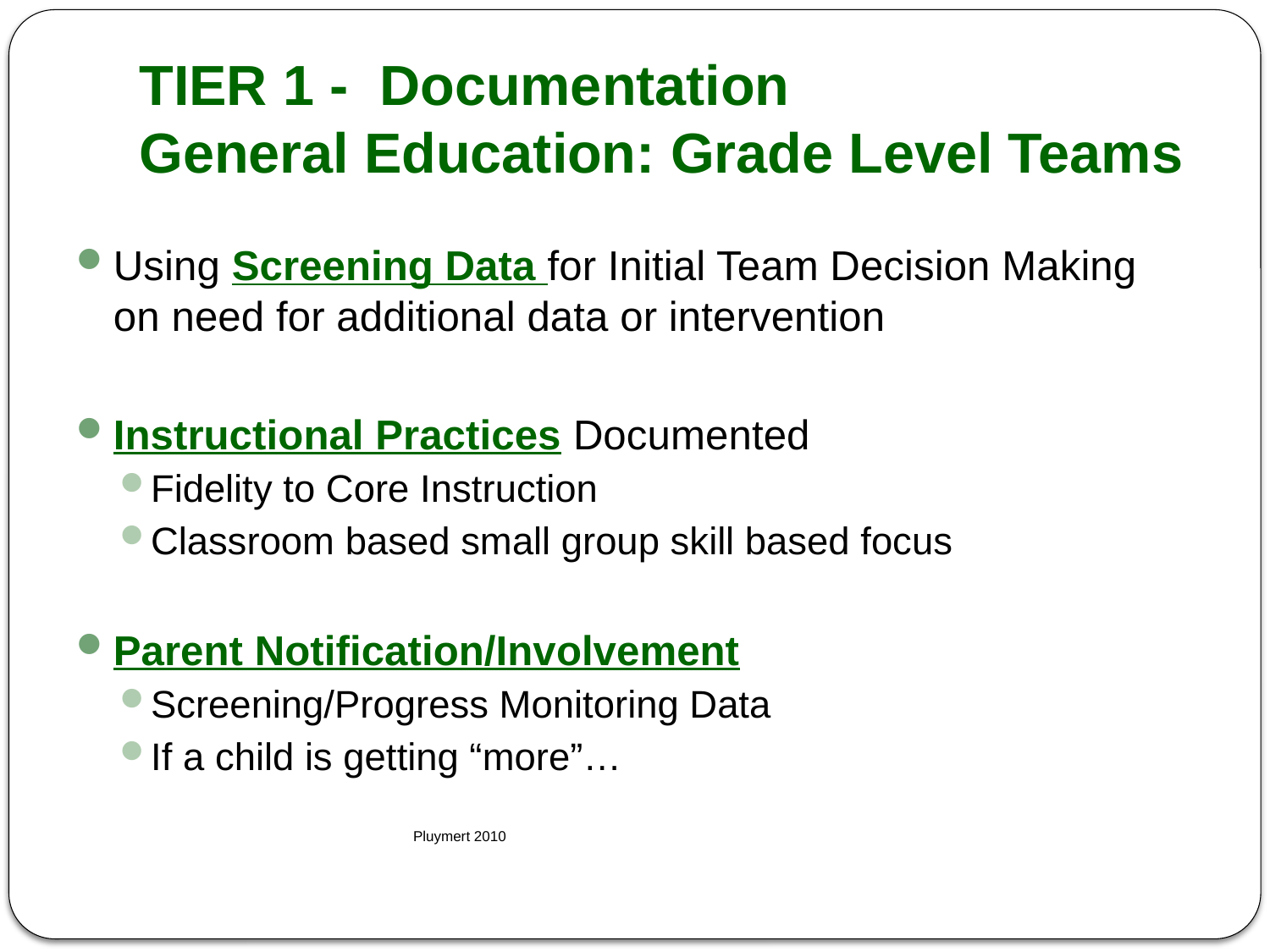

# TIER 1 -  Documentation General Education: Grade Level Teams
Using Screening Data for Initial Team Decision Making on need for additional data or intervention

Instructional Practices Documented
Fidelity to Core Instruction
Classroom based small group skill based focus

Parent Notification/Involvement
Screening/Progress Monitoring Data
If a child is getting “more”…

				Pluymert 2010